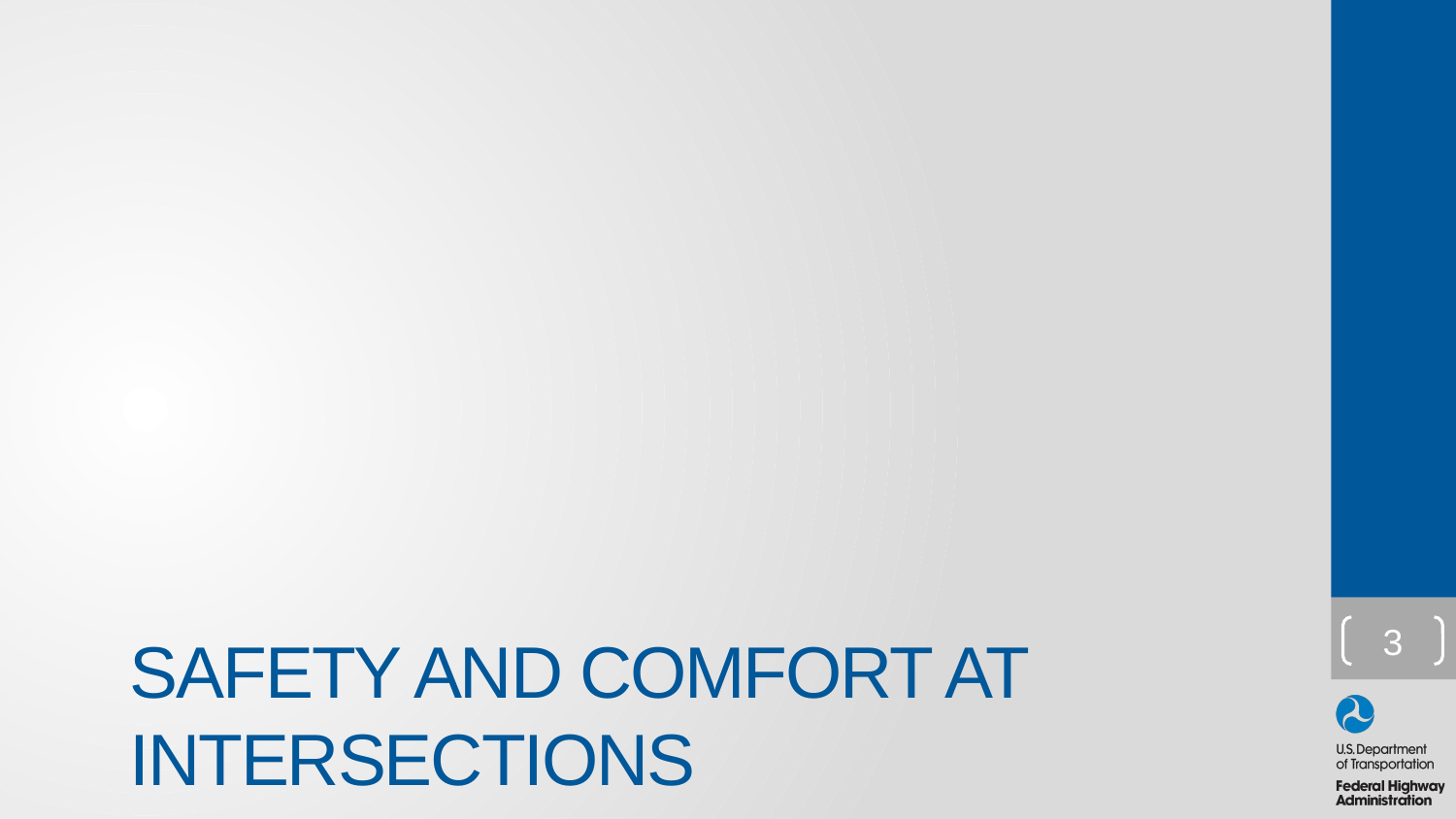

3
# Safety and Comfort at Intersections